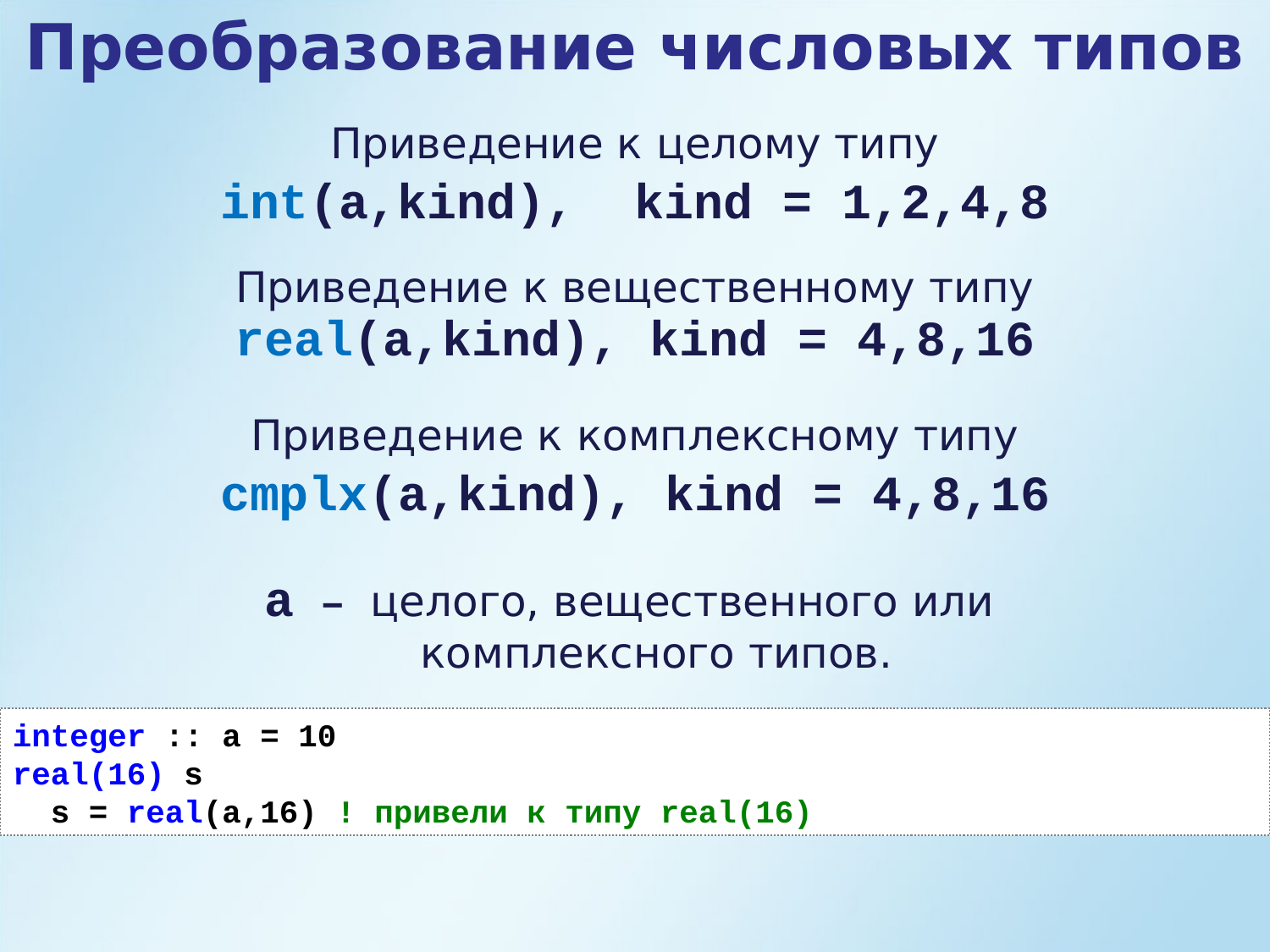

Преобразование числовых типов
Приведение к целому типу
int(a,kind),  kind = 1,2,4,8
Приведение к вещественному типу
real(a,kind), kind = 4,8,16
Приведение к комплексному типу
cmplx(a,kind), kind = 4,8,16
а – целого, вещественного или
    комплексного типов.
integer :: a = 10
real(16) s
  s = real(a,16) ! привели к типу real(16)